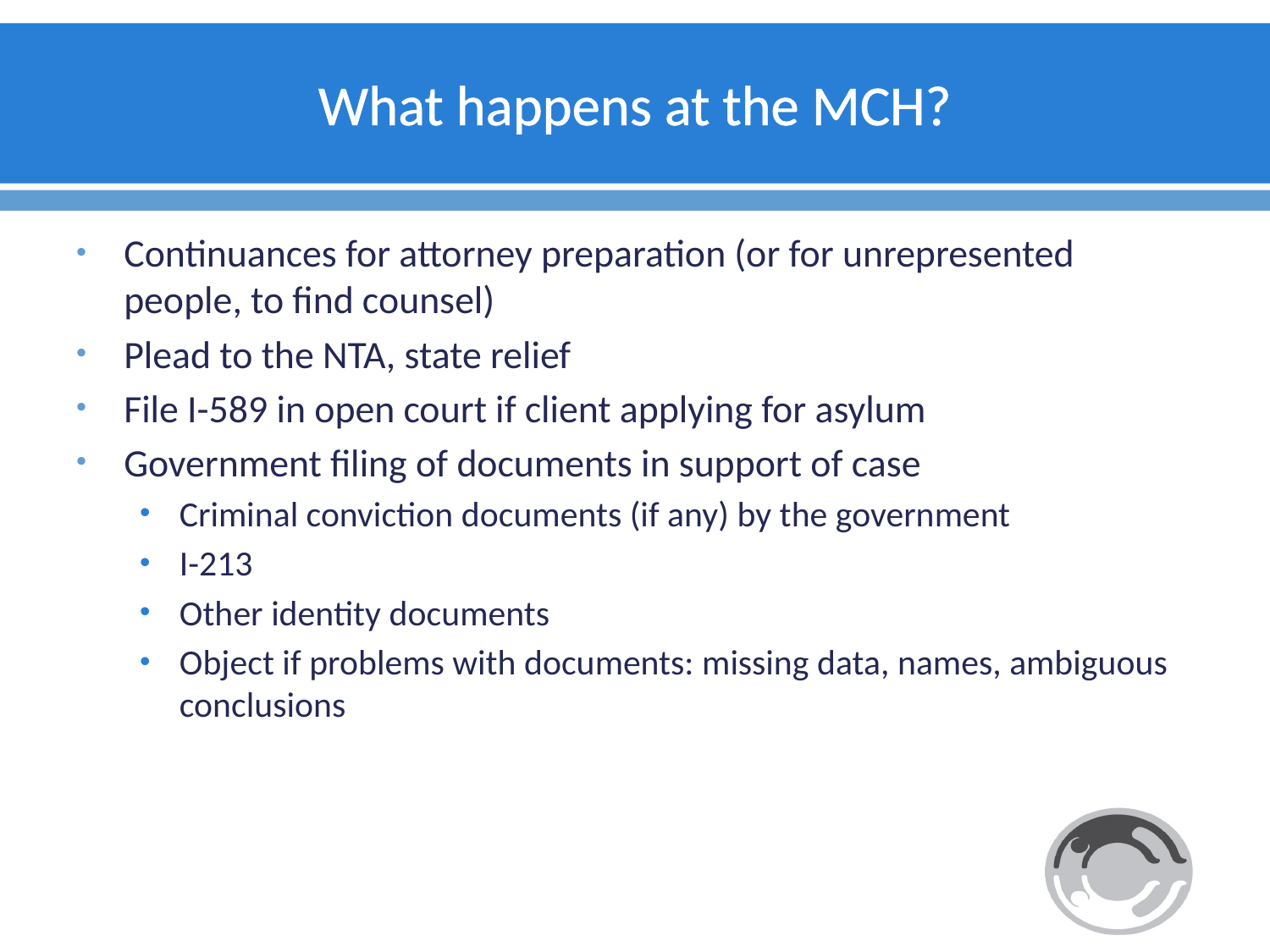

# What happens at the MCH?
Continuances for attorney preparation (or for unrepresented people, to find counsel)
Plead to the NTA, state relief
File I-589 in open court if client applying for asylum
Government filing of documents in support of case
Criminal conviction documents (if any) by the government
I-213
Other identity documents
Object if problems with documents: missing data, names, ambiguous conclusions